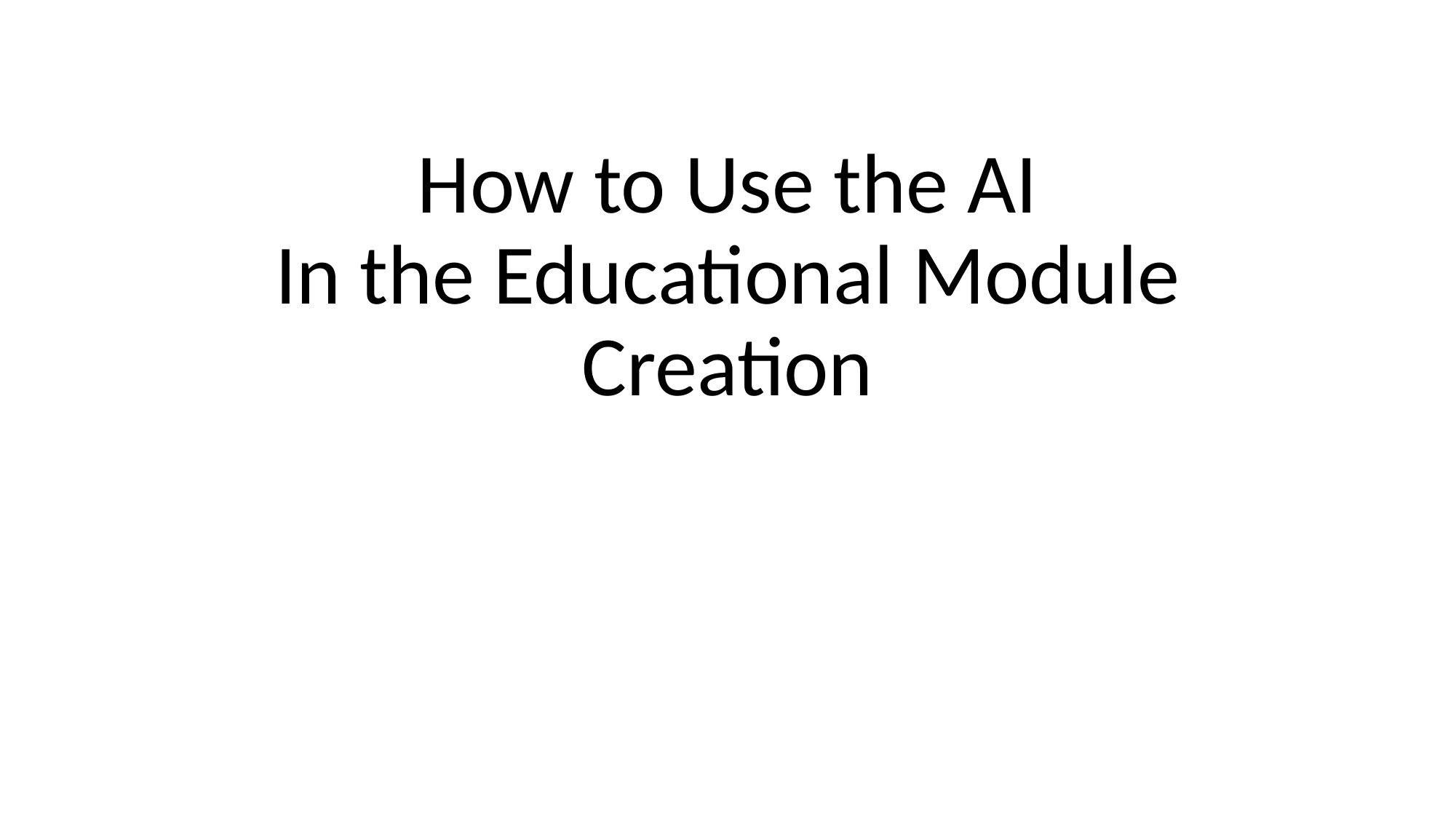

# How to Use the AI In the Educational Module Creation